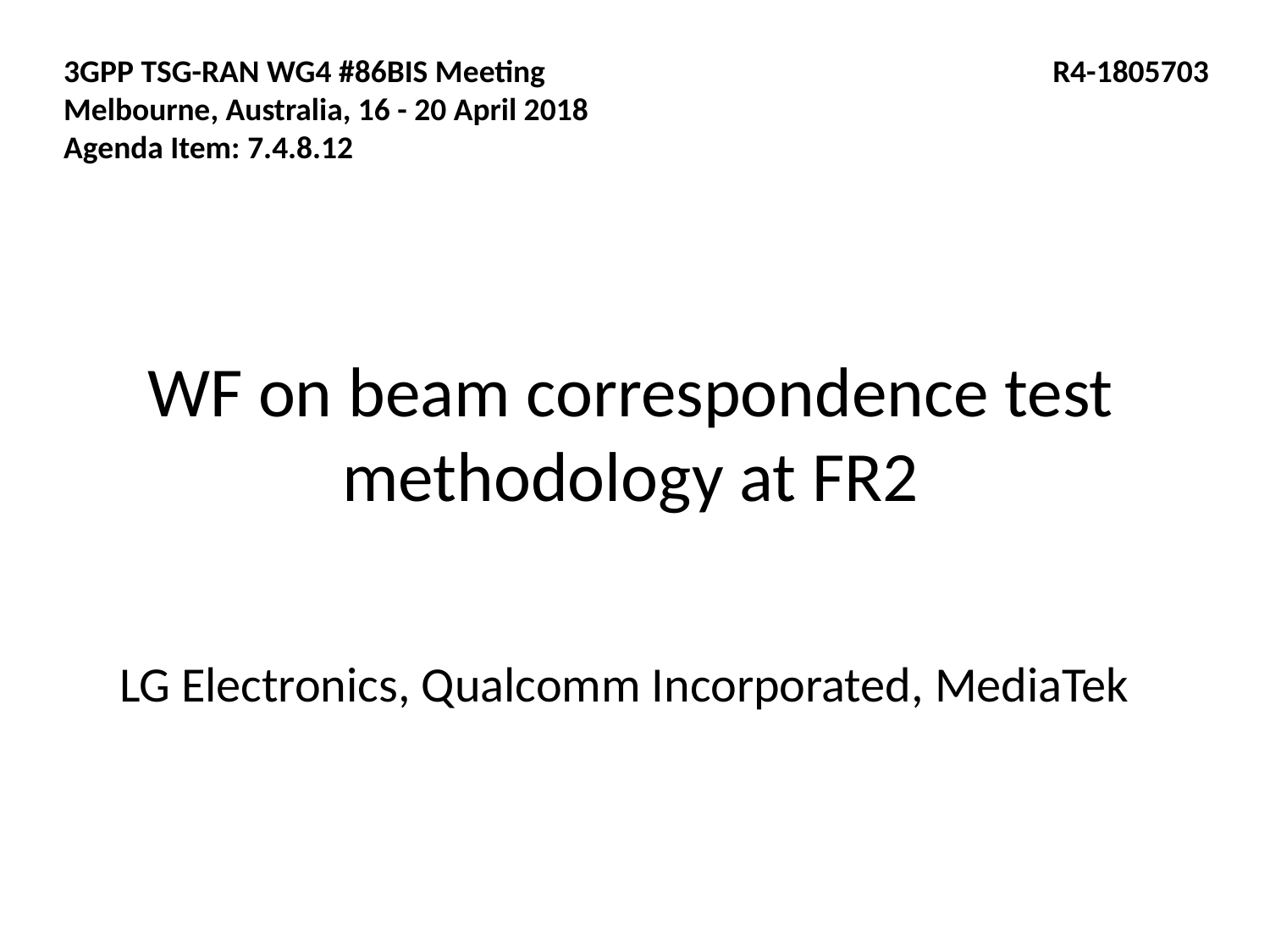

3GPP TSG-RAN WG4 #86BIS Meeting
Melbourne, Australia, 16 - 20 April 2018
Agenda Item: 7.4.8.12
R4-1805703
# WF on beam correspondence test methodology at FR2
LG Electronics, Qualcomm Incorporated, MediaTek